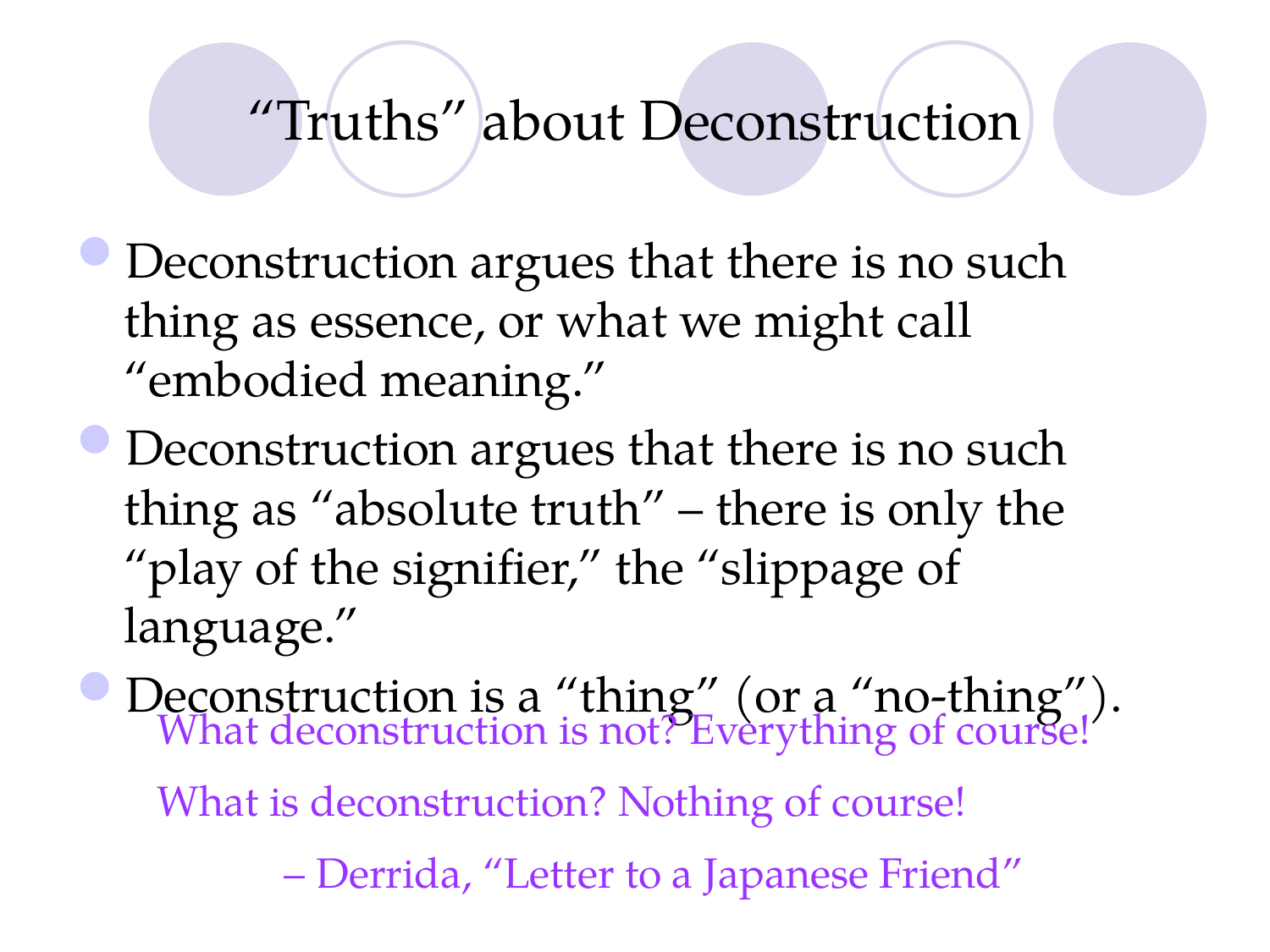

# “Truths” about Deconstruction
Deconstruction argues that there is no such thing as essence, or what we might call “embodied meaning.”
Deconstruction argues that there is no such thing as “absolute truth” – there is only the “play of the signifier,” the “slippage of language.”
Deconstruction is a “thing” (or a “no-thing”).
What deconstruction is not? Everything of course!
What is deconstruction? Nothing of course!
– Derrida, “Letter to a Japanese Friend”